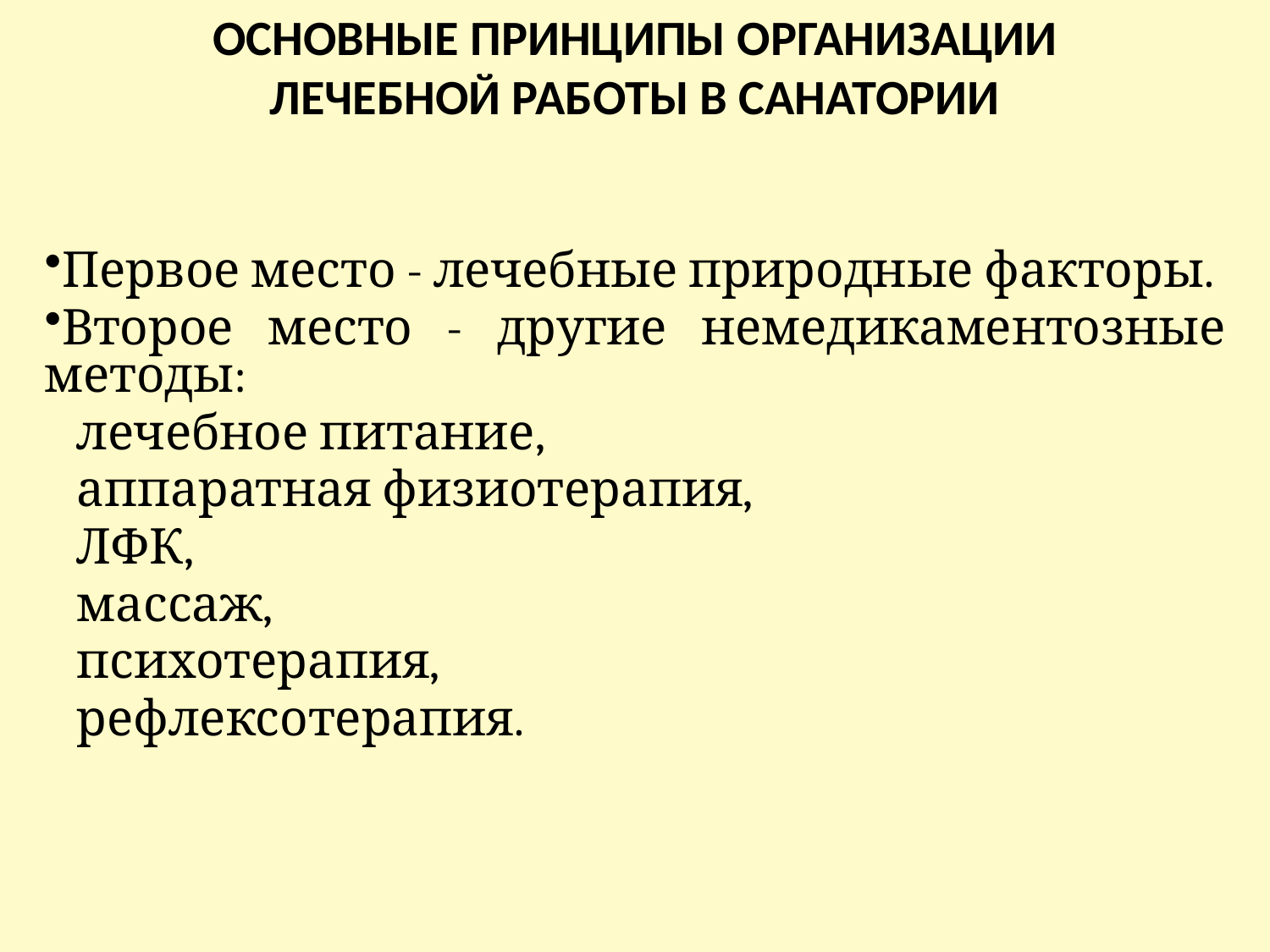

# ОСНОВНЫЕ ПРИНЦИПЫ ОРГАНИЗАЦИИ ЛЕЧЕБНОЙ РАБОТЫ В САНАТОРИИ
Первое место - лечебные природные факторы.
Второе место - другие немедикаментозные методы:
   лечебное питание,
   аппаратная физиотерапия,
   ЛФК,
   массаж,
   психотерапия,
   рефлексотерапия.